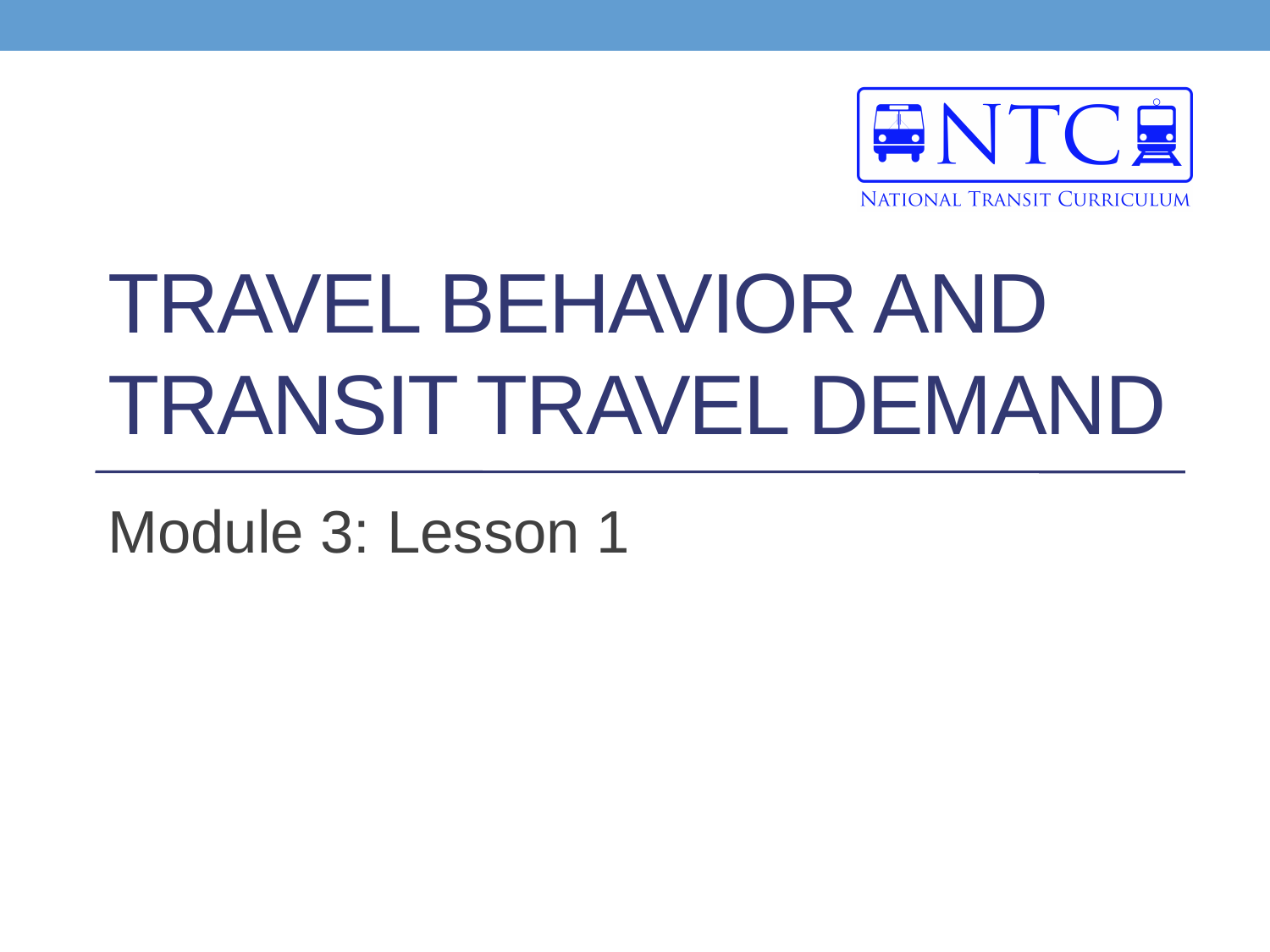

# Travel Behavior and Transit Travel Demand
Module 3: Lesson 1